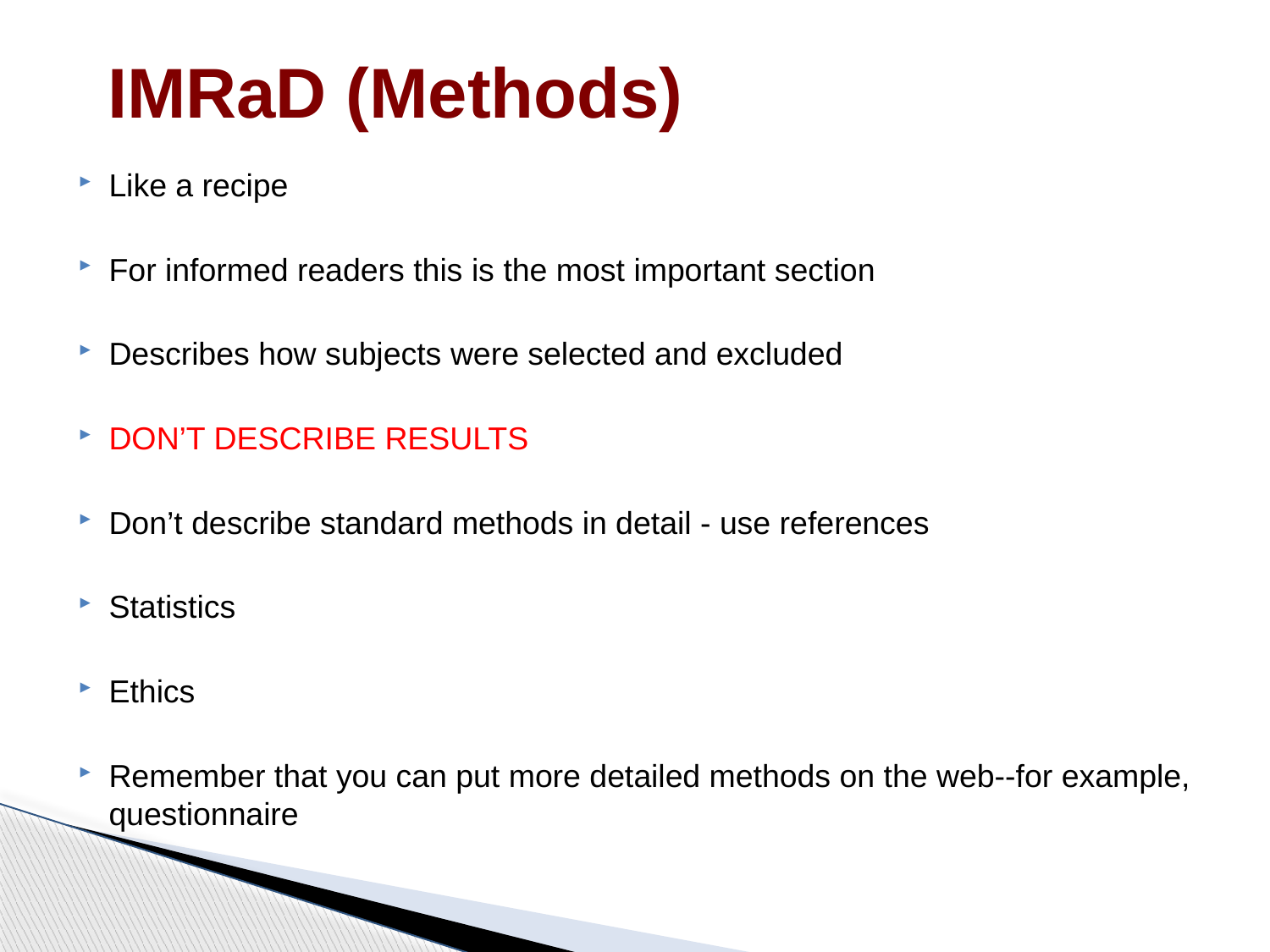

# IMRaD (Methods)
Like a recipe

For informed readers this is the most important section

Describes how subjects were selected and excluded

DON’T DESCRIBE RESULTS

Don’t describe standard methods in detail - use references

Statistics

Ethics

Remember that you can put more detailed methods on the web--for example, questionnaire